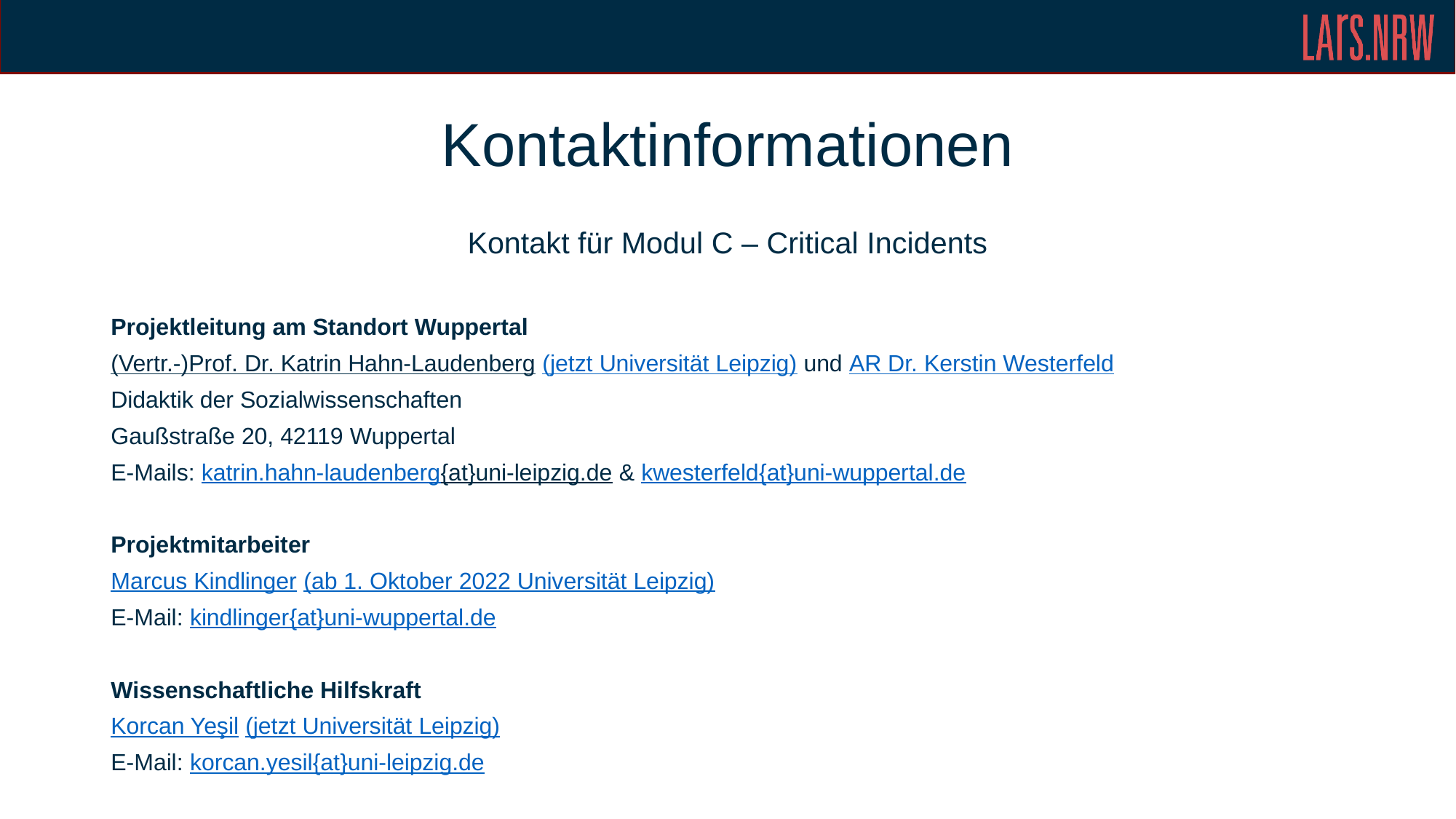

# Kontaktinformationen
Kontakt für Modul C – Critical Incidents

Projektleitung am Standort Wuppertal
(Vertr.-)Prof. Dr. Katrin Hahn-Laudenberg (jetzt Universität Leipzig) und AR Dr. Kerstin Westerfeld
Didaktik der Sozialwissenschaften
Gaußstraße 20, 42119 Wuppertal
E-Mails: katrin.hahn-laudenberg{at}uni-leipzig.de & kwesterfeld{at}uni-wuppertal.de

Projektmitarbeiter
Marcus Kindlinger (ab 1. Oktober 2022 Universität Leipzig)
E-Mail: kindlinger{at}uni-wuppertal.de

Wissenschaftliche Hilfskraft
Korcan Yeşil (jetzt Universität Leipzig)
E-Mail: korcan.yesil{at}uni-leipzig.de